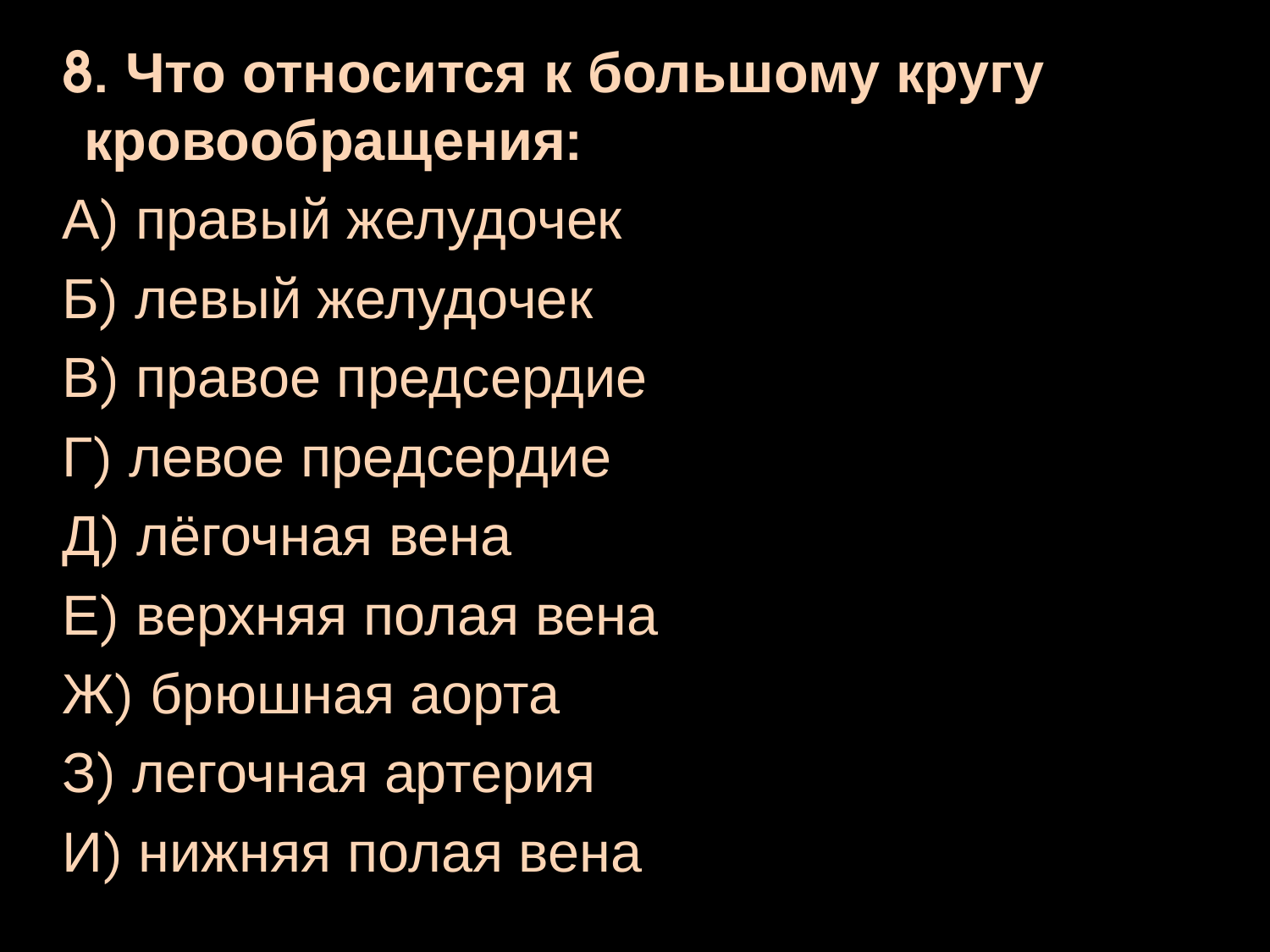

8. Что относится к большому кругу кровообращения:
А) правый желудочек
Б) левый желудочек
В) правое предсердие
Г) левое предсердие
Д) лёгочная вена
Е) верхняя полая вена
Ж) брюшная аорта
З) легочная артерия
И) нижняя полая вена